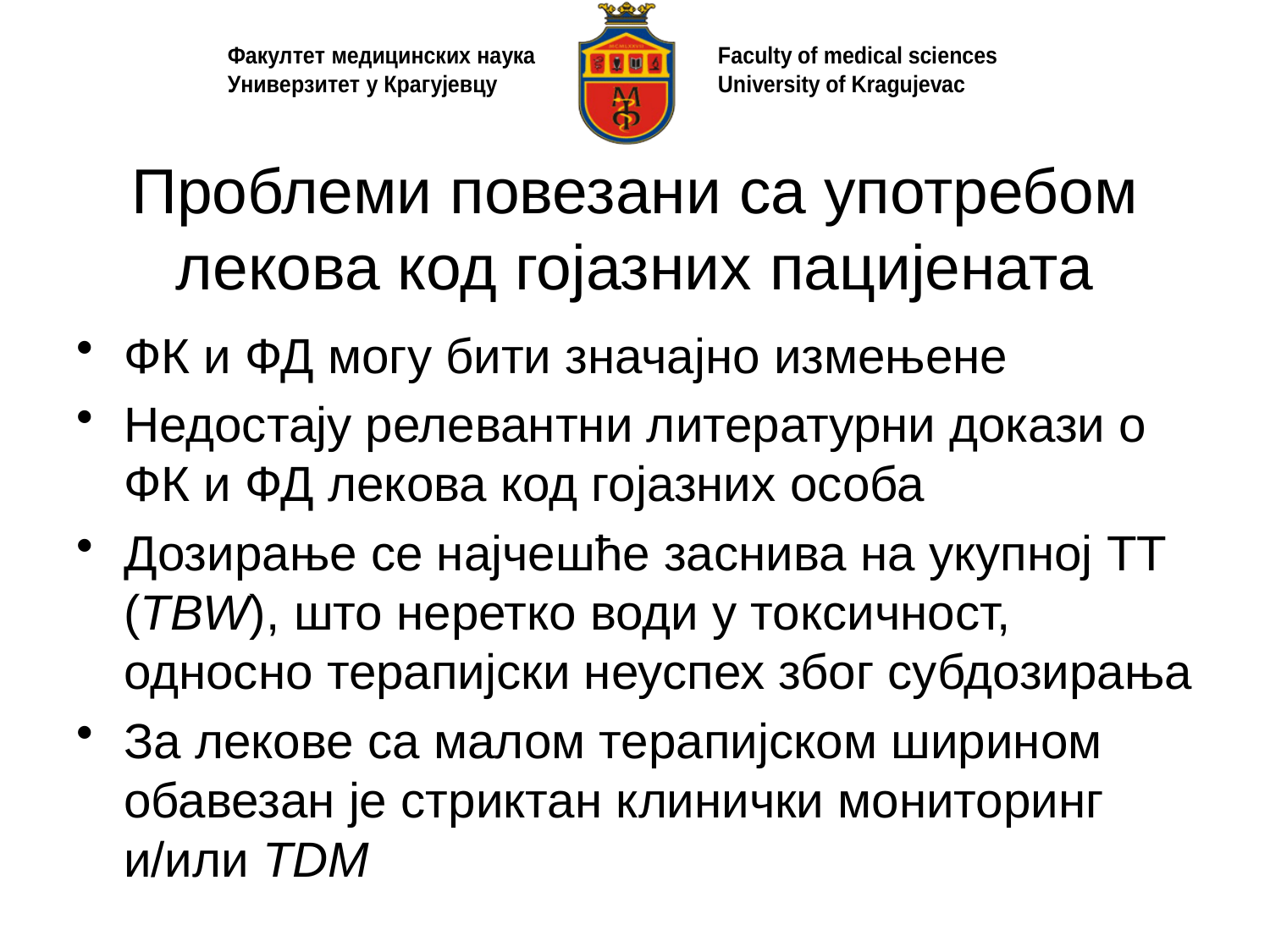

# Проблеми повезани са употребом лекова код гојазних пацијената
ФК и ФД могу бити значајно измењене
Недостају релевантни литературни докази о ФК и ФД лекова код гојазних особа
Дозирање се најчешће заснива на укупној ТТ (TBW), што неретко води у токсичност, односно терапијски неуспех због субдозирања
За лекове са малом терапијском ширином обавезан је стриктан клинички мониторинг и/или TDM